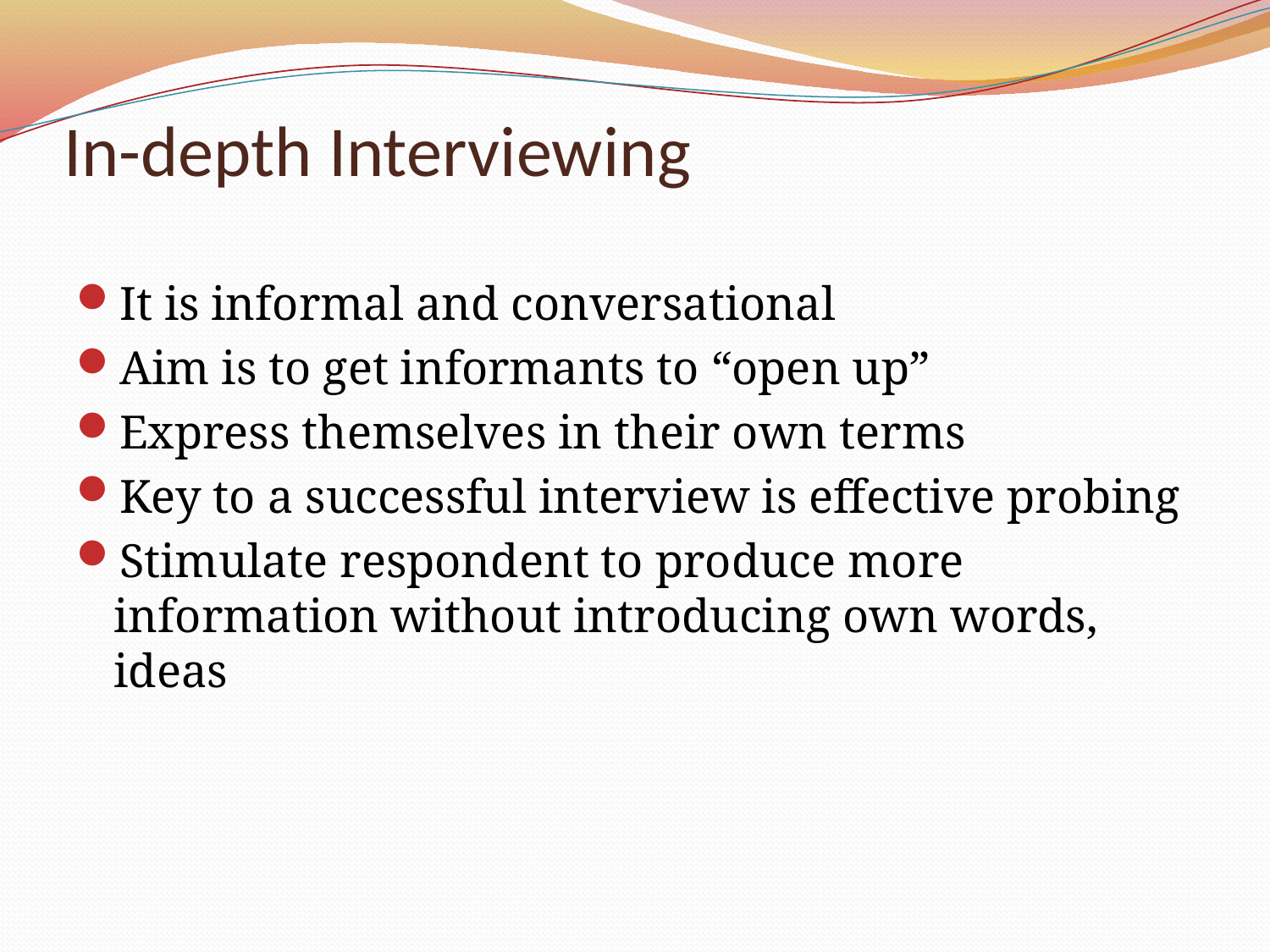

# In-depth Interviewing
It is informal and conversational
Aim is to get informants to “open up”
Express themselves in their own terms
Key to a successful interview is effective probing
Stimulate respondent to produce more information without introducing own words, ideas